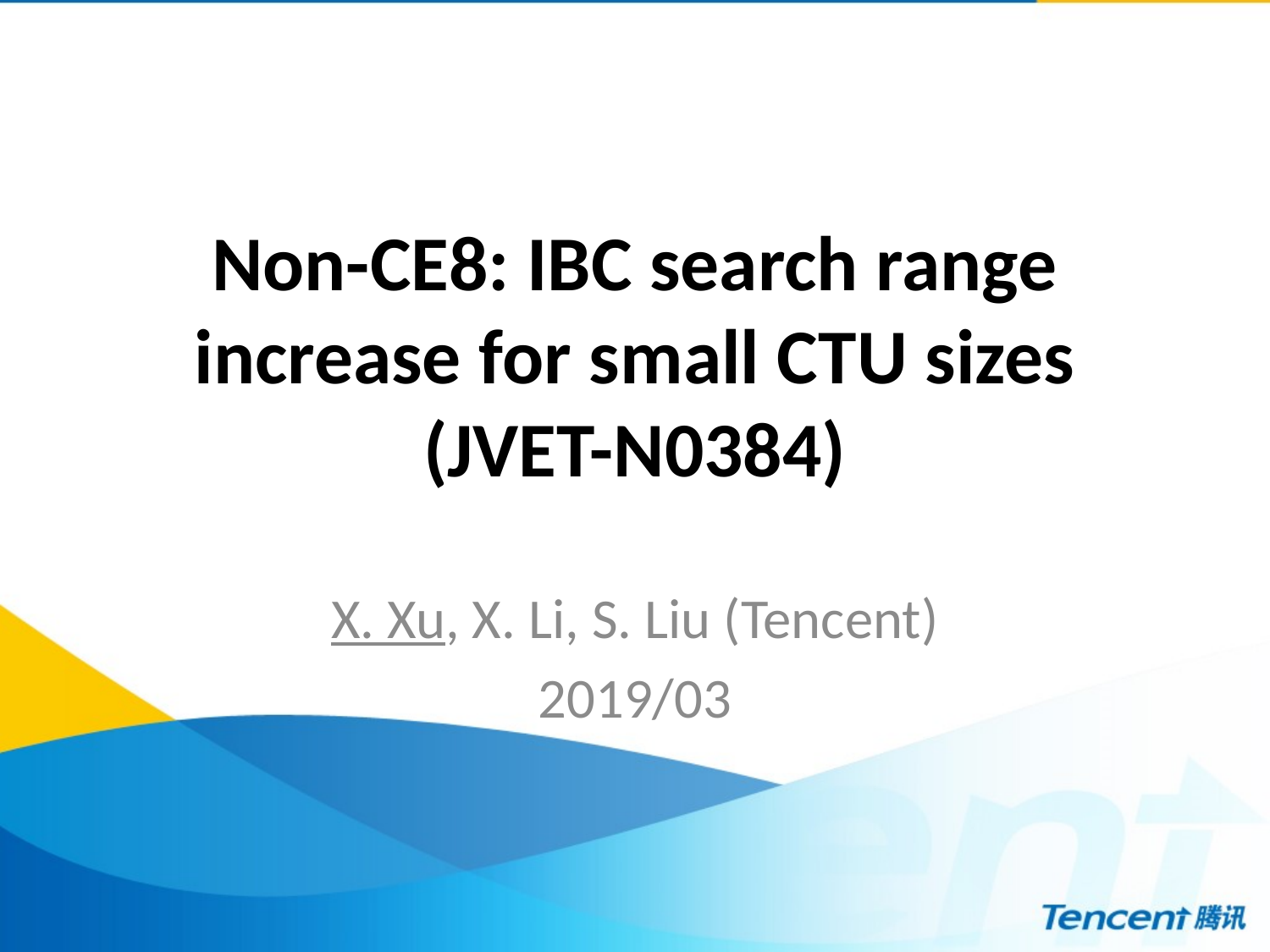

# Non-CE8: IBC search range increase for small CTU sizes (JVET-N0384)
X. Xu, X. Li, S. Liu (Tencent)
2019/03